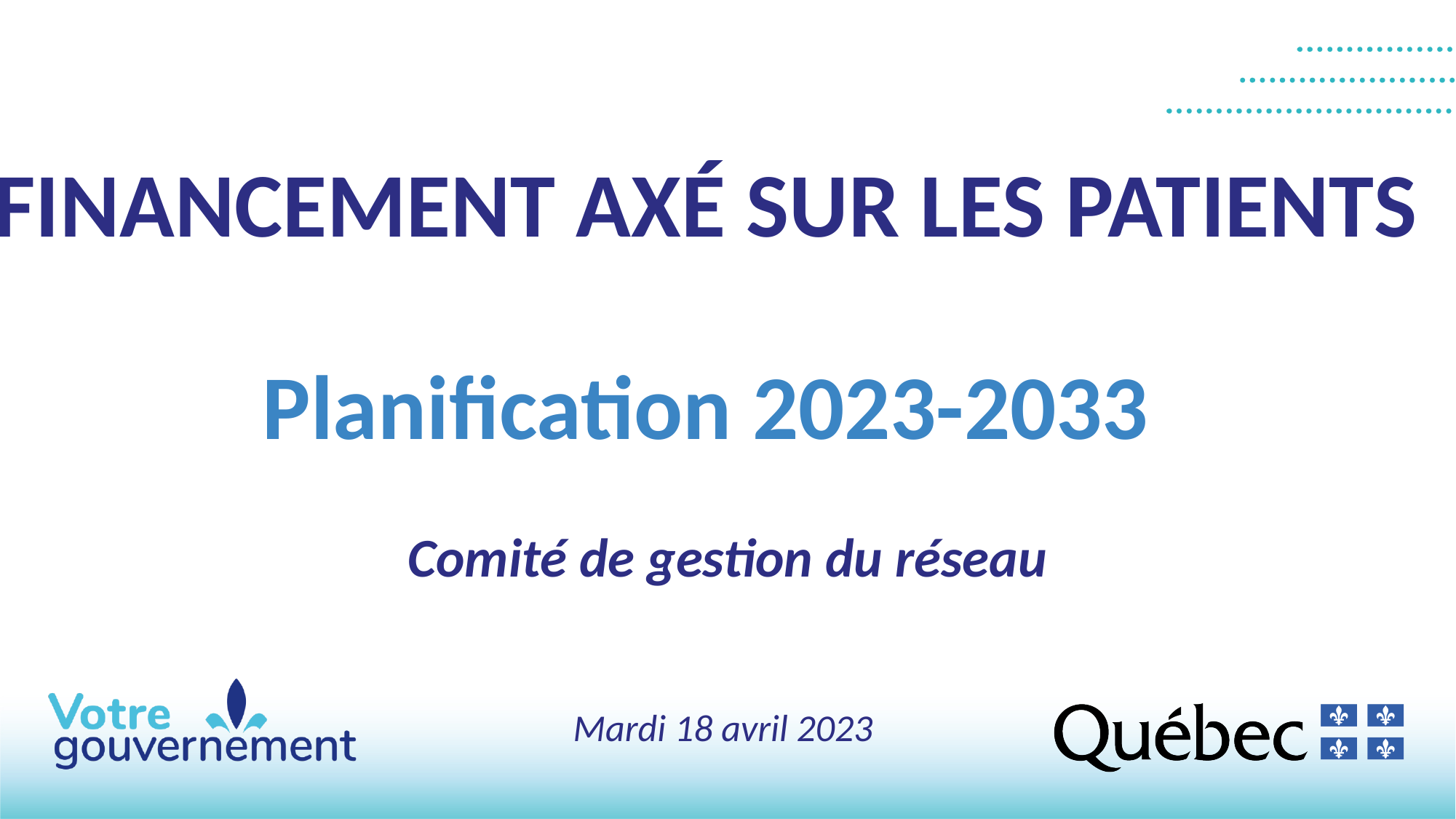

# Financement axé sur les patients
Planification 2023-2033
Comité de gestion du réseau
Mardi 18 avril 2023